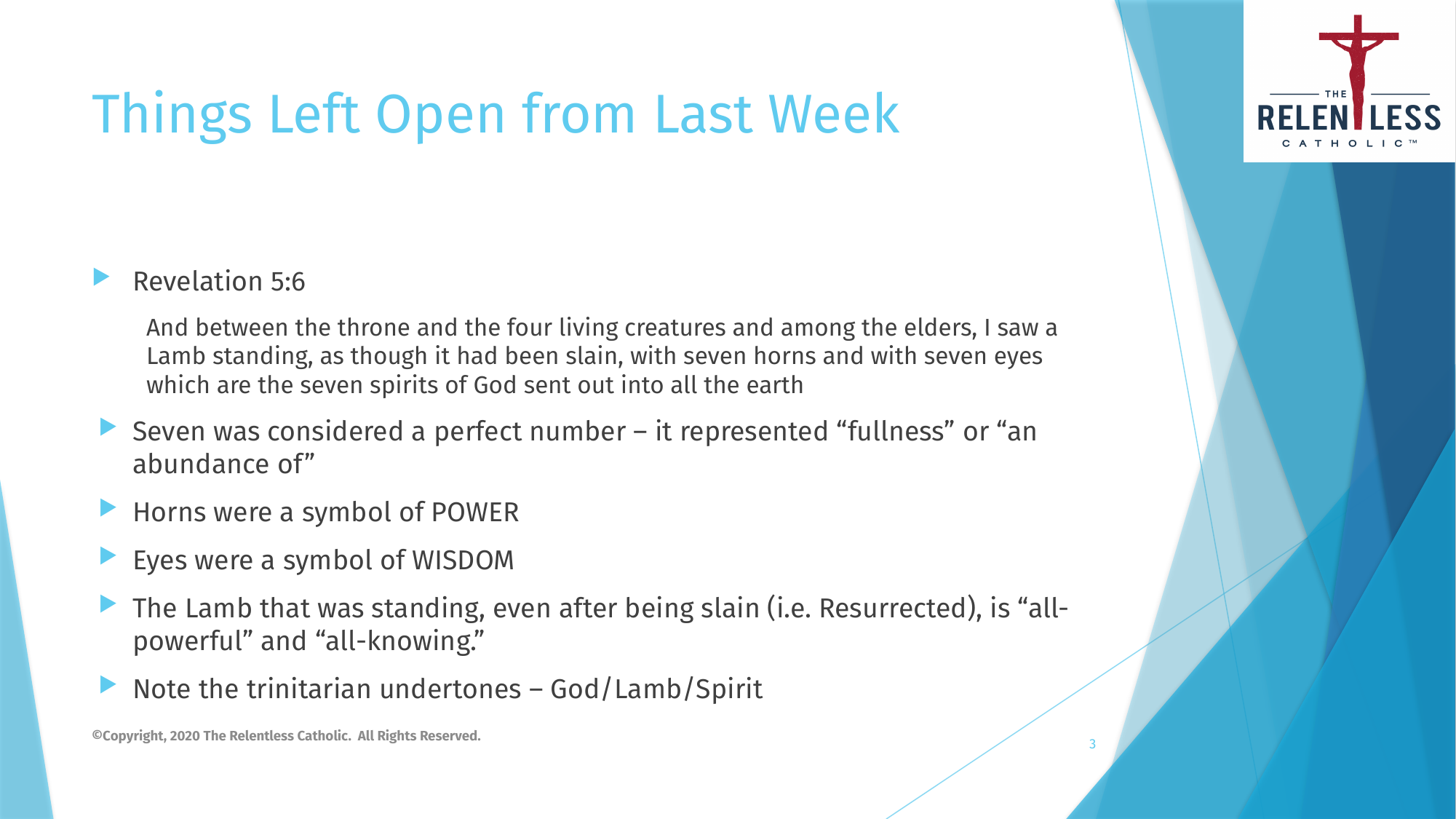

# Things Left Open from Last Week
Revelation 5:6
And between the throne and the four living creatures and among the elders, I saw a Lamb standing, as though it had been slain, with seven horns and with seven eyes which are the seven spirits of God sent out into all the earth
Seven was considered a perfect number – it represented “fullness” or “an abundance of”
Horns were a symbol of POWER
Eyes were a symbol of WISDOM
The Lamb that was standing, even after being slain (i.e. Resurrected), is “all-powerful” and “all-knowing.”
Note the trinitarian undertones – God/Lamb/Spirit

©Copyright, 2020 The Relentless Catholic.  All Rights Reserved.

3